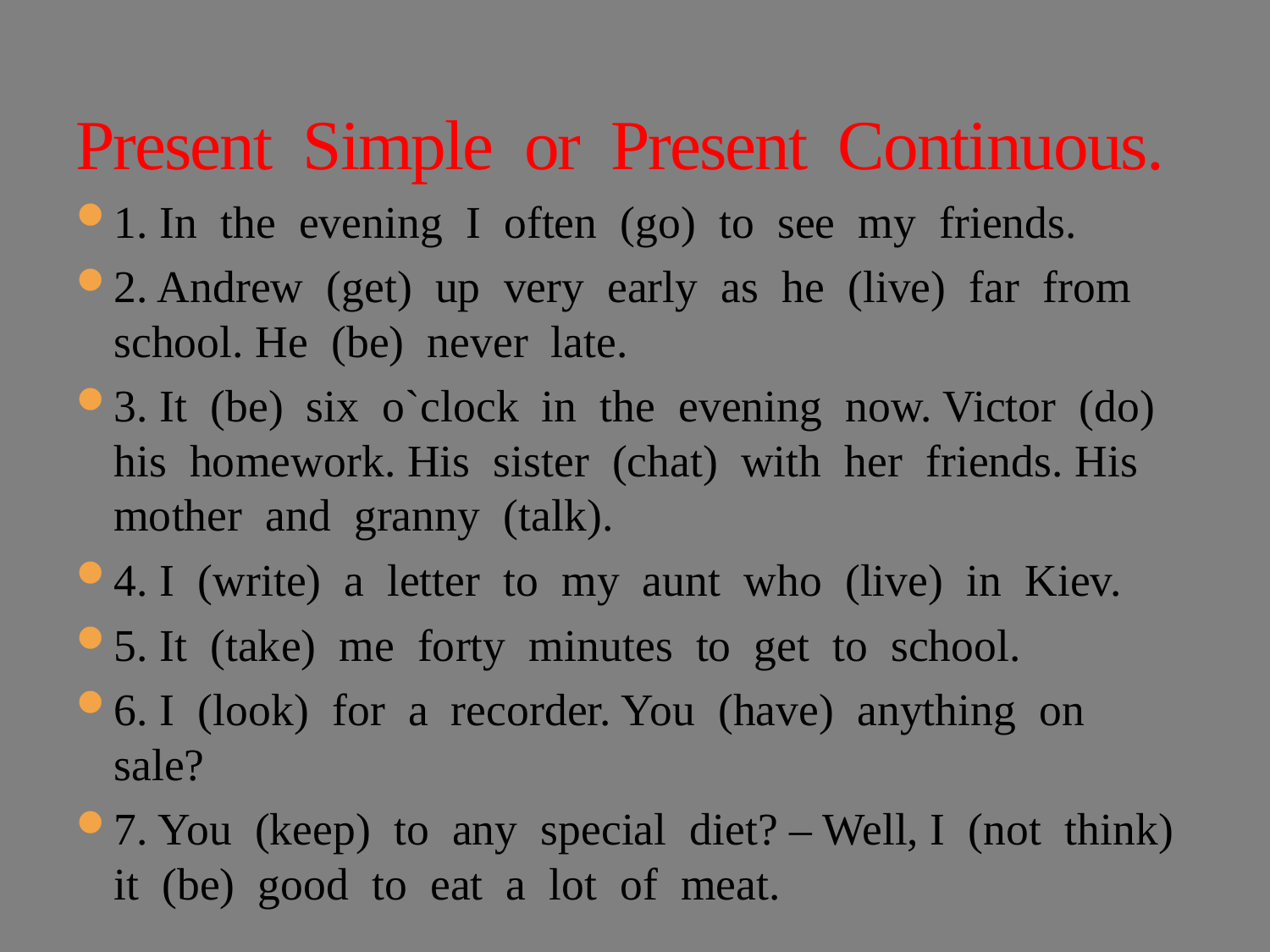

# Present  Simple  or  Present  Continuous.
1. In  the  evening  I  often  (go)  to  see  my  friends.
2. Andrew  (get)  up  very  early  as  he  (live)  far  from  school. He  (be)  never  late.
3. It  (be)  six  o`clock  in  the  evening  now. Victor  (do)  his  homework. His  sister  (chat)  with  her  friends. His  mother  and  granny  (talk).
4. I  (write)  a  letter  to  my  aunt  who  (live)  in  Kiev.
5. It  (take)  me  forty  minutes  to  get  to  school.
6. I  (look)  for  a  recorder. You  (have)  anything  on  sale?
7. You  (keep)  to  any  special  diet? – Well, I  (not  think)  it  (be)  good  to  eat  a  lot  of  meat.